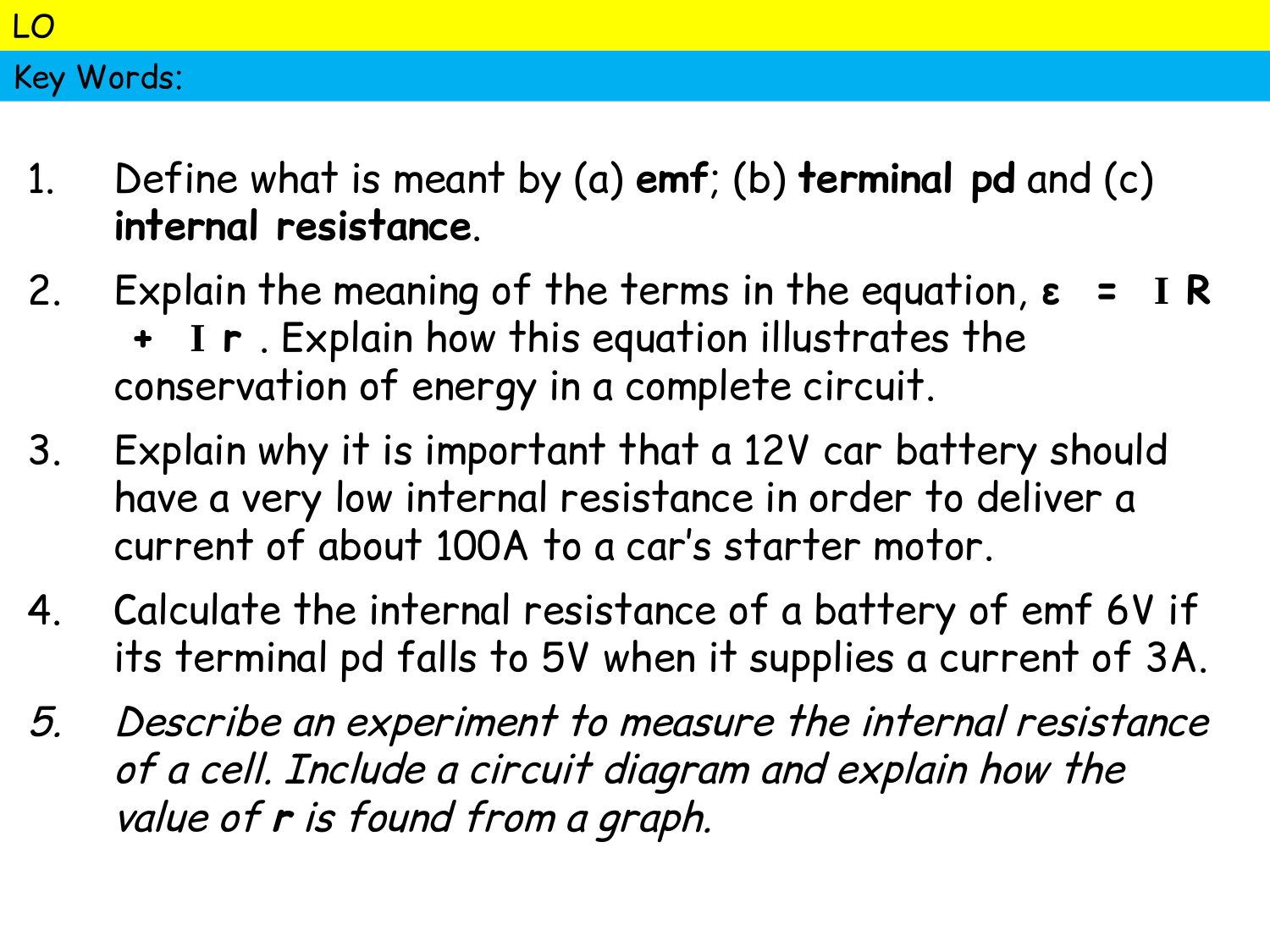

#
Define what is meant by (a) emf; (b) terminal pd and (c) internal resistance.
Explain the meaning of the terms in the equation, ε  =  I R  +  I r . Explain how this equation illustrates the conservation of energy in a complete circuit.
Explain why it is important that a 12V car battery should have a very low internal resistance in order to deliver a current of about 100A to a car’s starter motor.
Calculate the internal resistance of a battery of emf 6V if its terminal pd falls to 5V when it supplies a current of 3A.
Describe an experiment to measure the internal resistance of a cell. Include a circuit diagram and explain how the value of r is found from a graph.